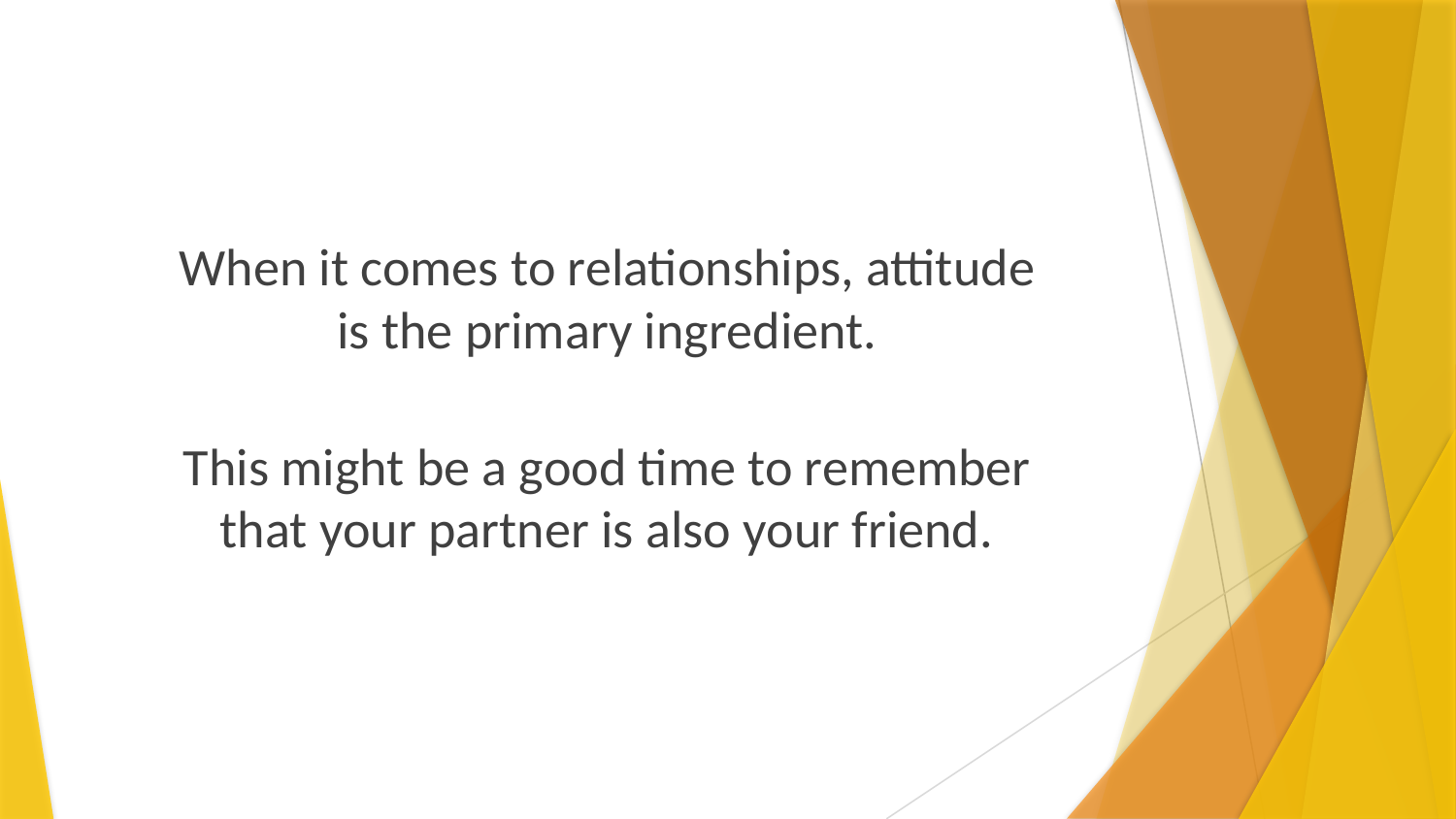

When it comes to relationships, attitude
is the primary ingredient.
This might be a good time to remember
that your partner is also your friend.